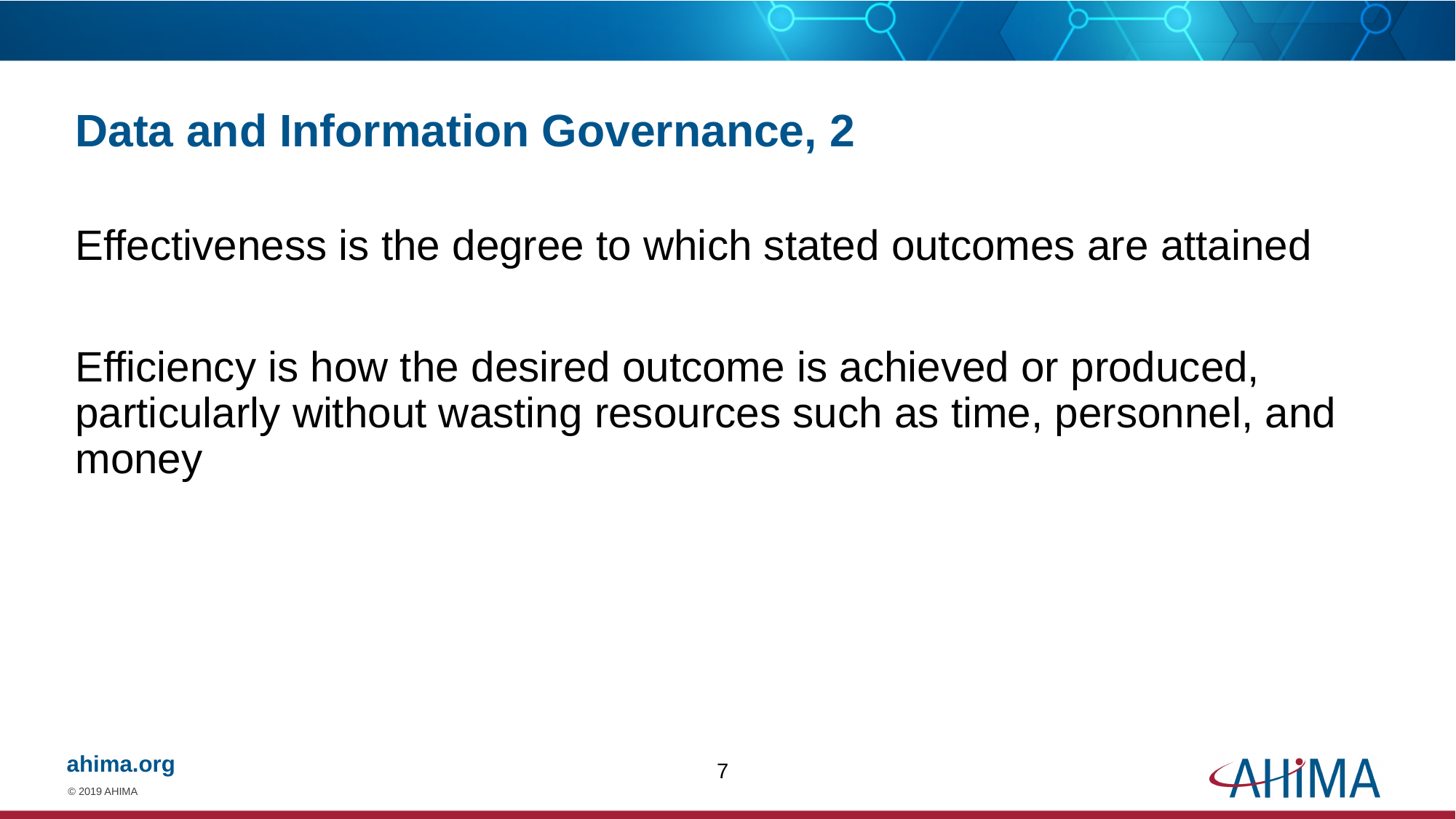

# Data and Information Governance, 2
Effectiveness is the degree to which stated outcomes are attained

Efficiency is how the desired outcome is achieved or produced, particularly without wasting resources such as time, personnel, and money